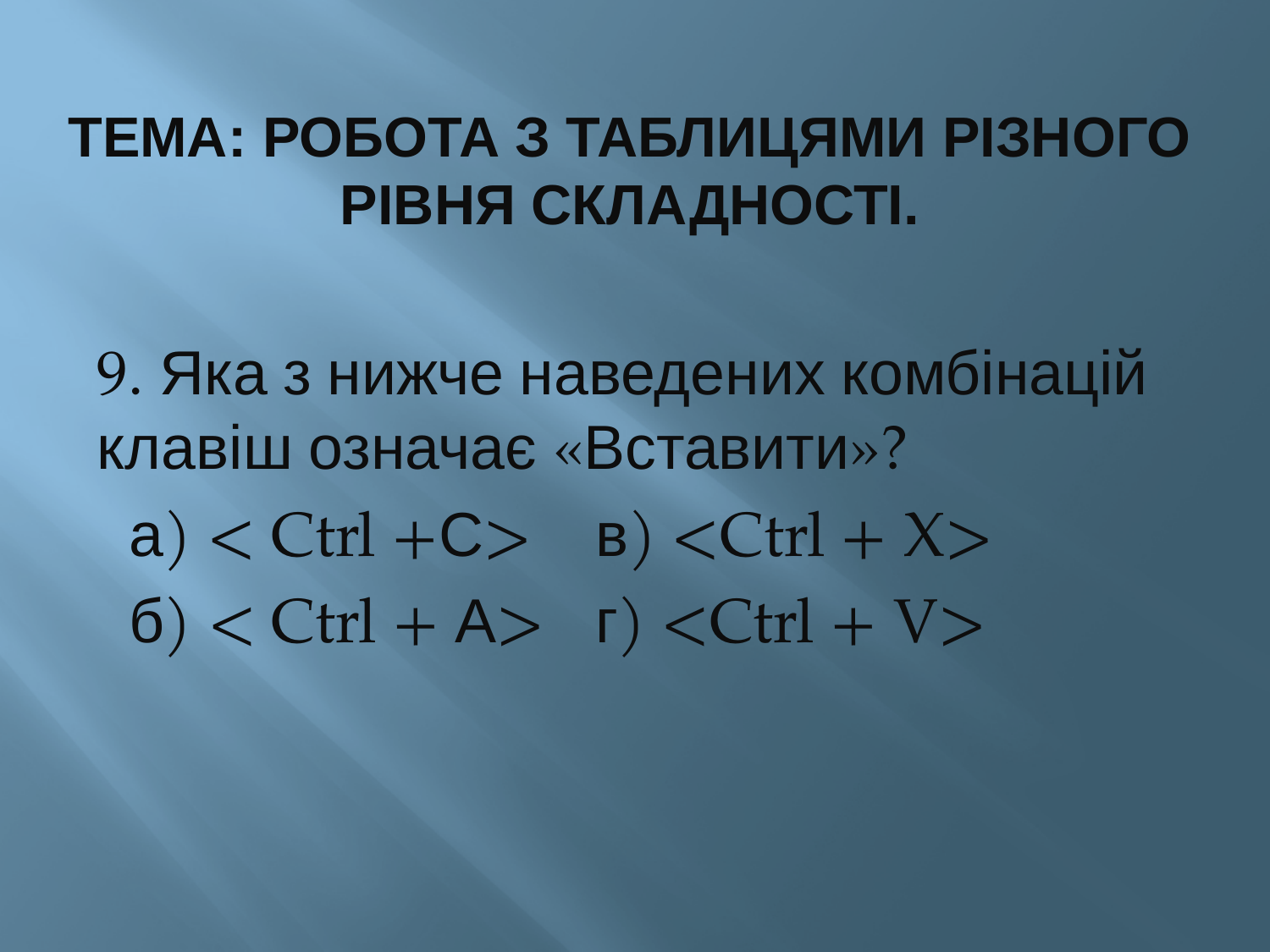

# ТЕМА: Робота з таблицями різного рівня складності.
9. Яка з нижче наведених комбінацій клавіш означає «Вставити»?
  а) < Ctrl +С>		в) <Ctrl + X>
  б) < Ctrl + А>		г) <Ctrl + V>